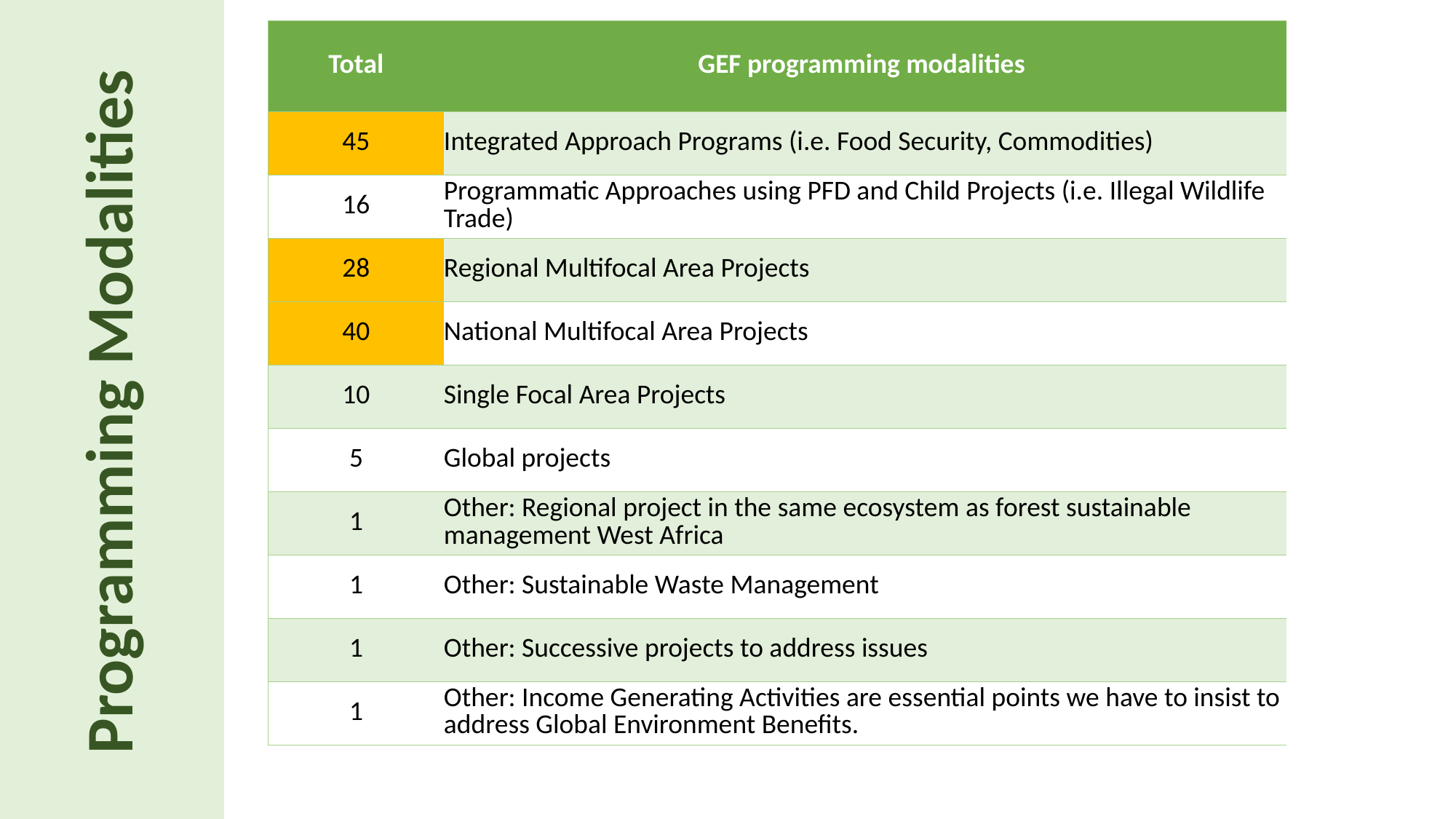

| Total | GEF programming modalities |
| --- | --- |
| 45 | Integrated Approach Programs (i.e. Food Security, Commodities) |
| 16 | Programmatic Approaches using PFD and Child Projects (i.e. Illegal Wildlife Trade) |
| 28 | Regional Multifocal Area Projects |
| 40 | National Multifocal Area Projects |
| 10 | Single Focal Area Projects |
| 5 | Global projects |
| 1 | Other: Regional project in the same ecosystem as forest sustainable management West Africa |
| 1 | Other: Sustainable Waste Management |
| 1 | Other: Successive projects to address issues |
| 1 | Other: Income Generating Activities are essential points we have to insist to address Global Environment Benefits. |
# Programming Modalities